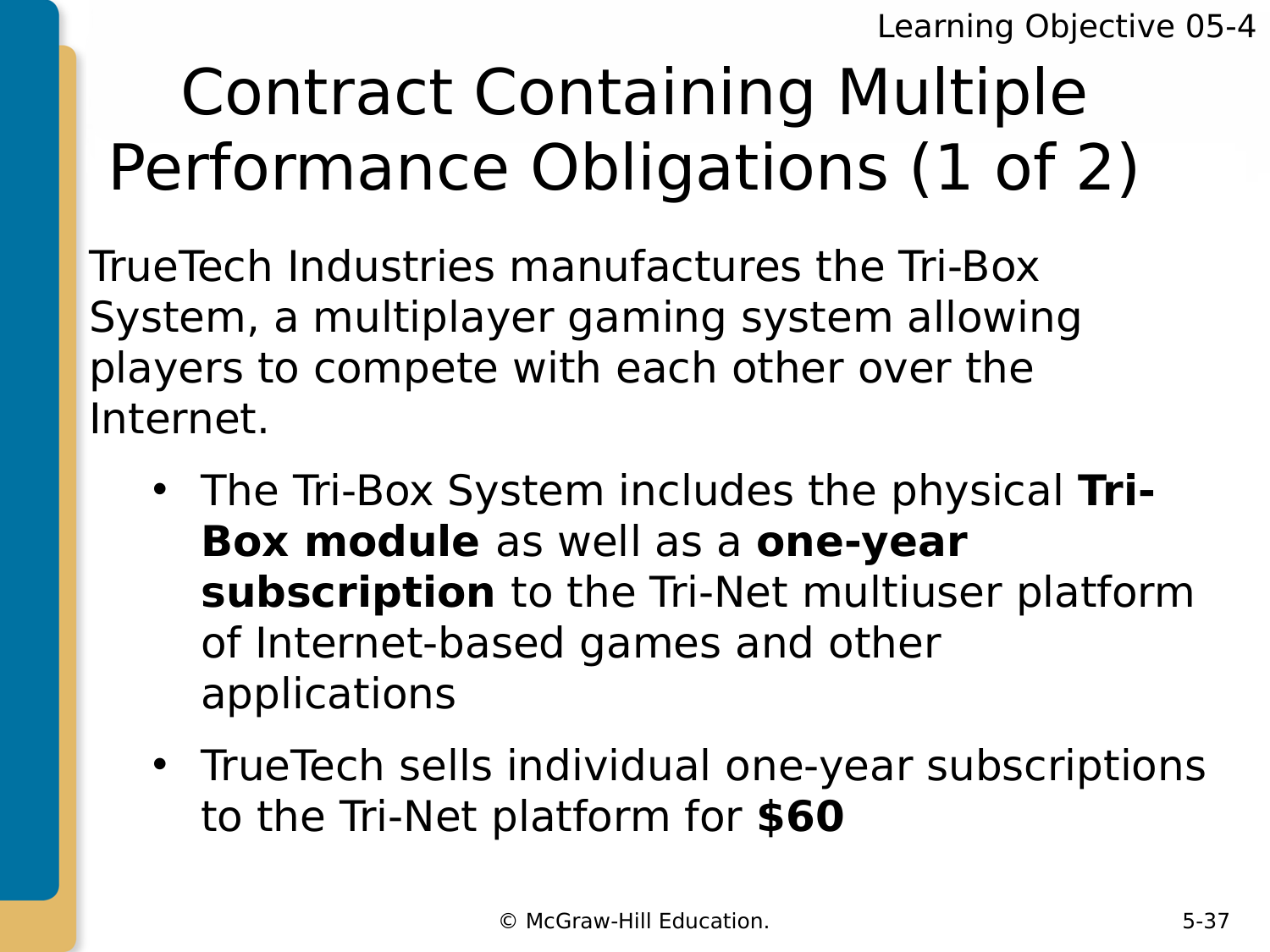

Learning Objective 05-4
# Contract Containing Multiple Performance Obligations (1 of 2)
TrueTech Industries manufactures the Tri-Box System, a multiplayer gaming system allowing players to compete with each other over the Internet.
The Tri-Box System includes the physical Tri-Box module as well as a one-year subscription to the Tri-Net multiuser platform of Internet-based games and other applications
TrueTech sells individual one-year subscriptions to the Tri-Net platform for $60